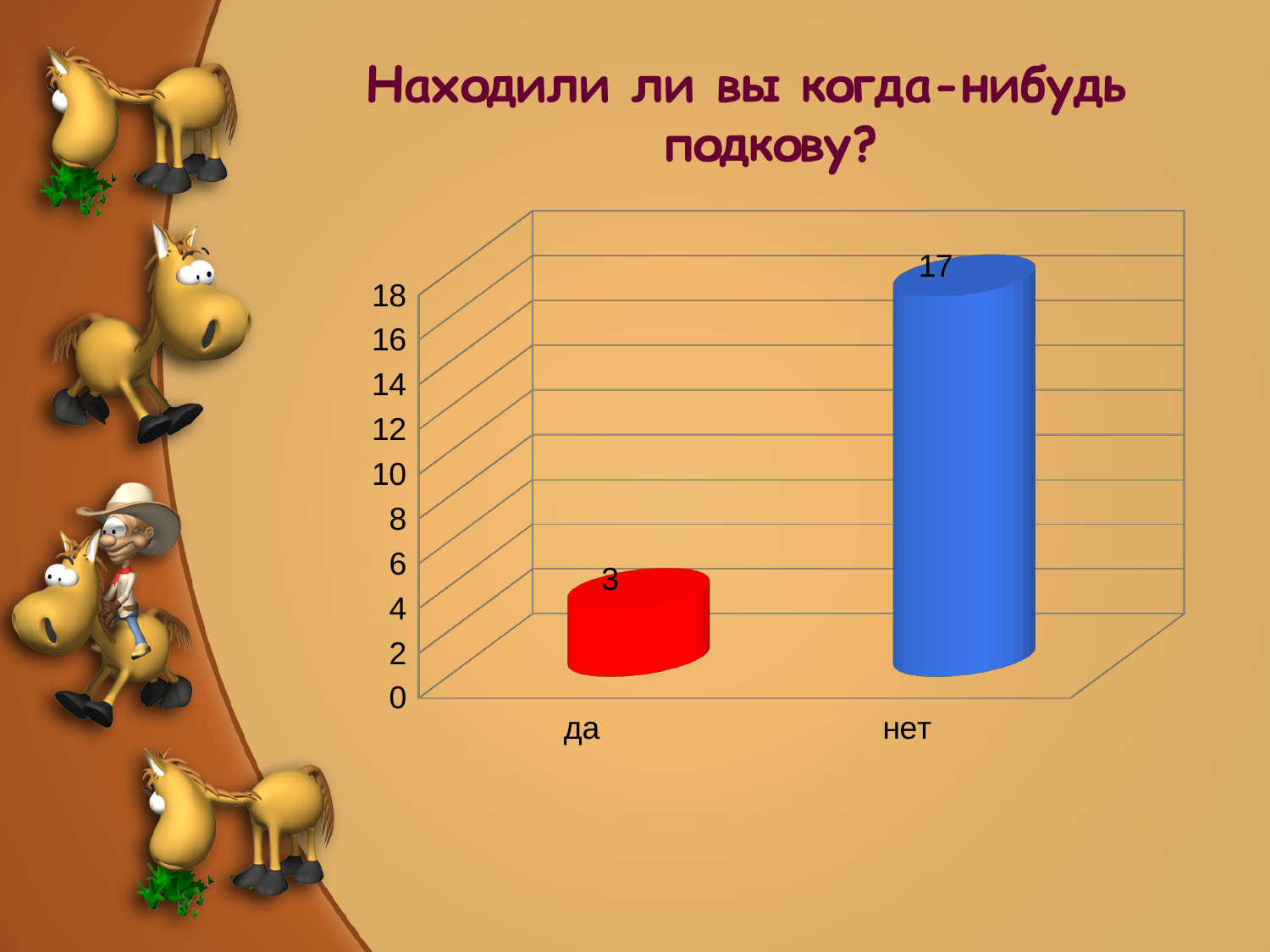

Находили ли вы когда-нибудь подкову?

[unsupported chart]